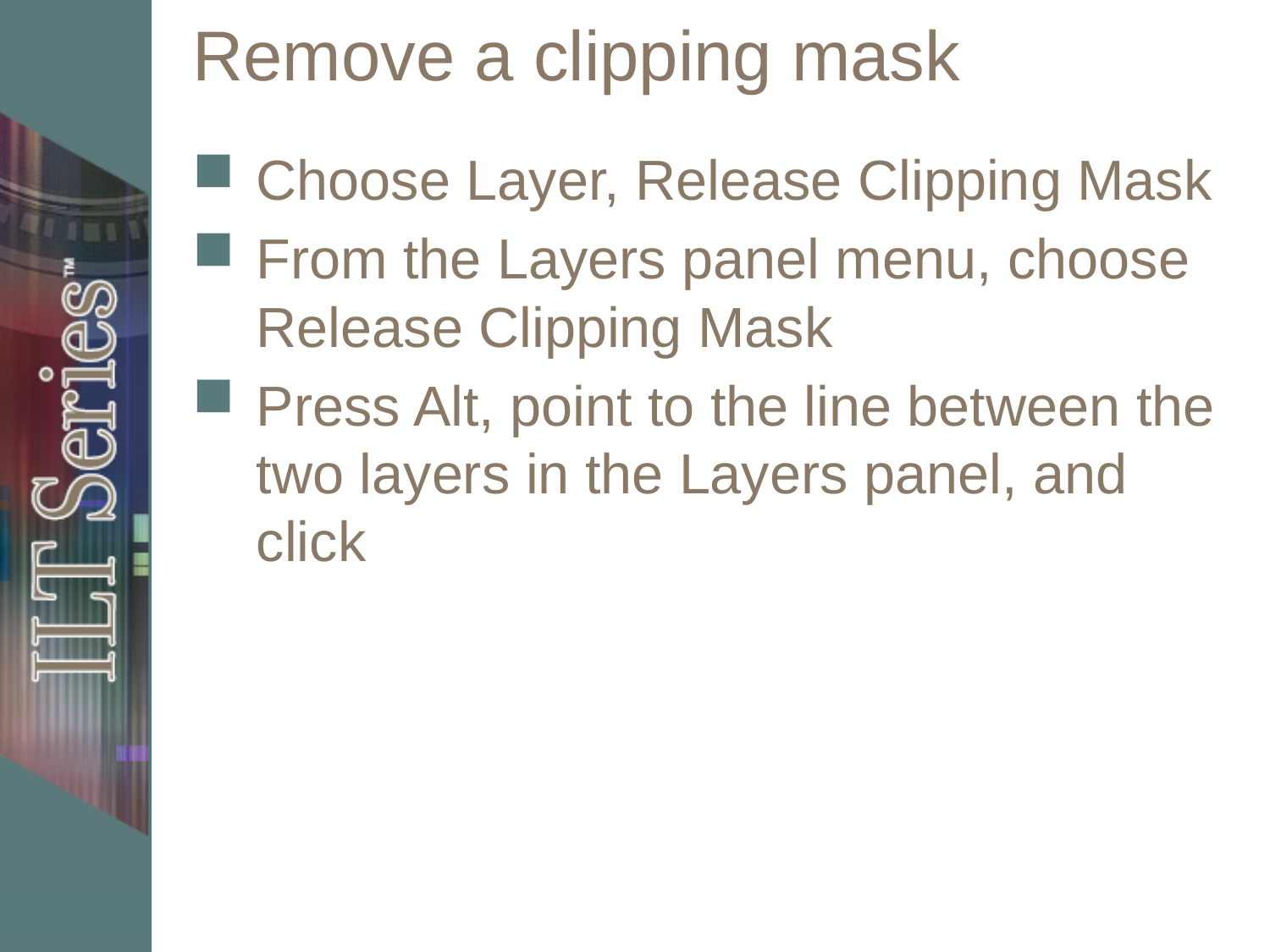

# Remove a clipping mask
Choose Layer, Release Clipping Mask
From the Layers panel menu, choose Release Clipping Mask
Press Alt, point to the line between the two layers in the Layers panel, and click